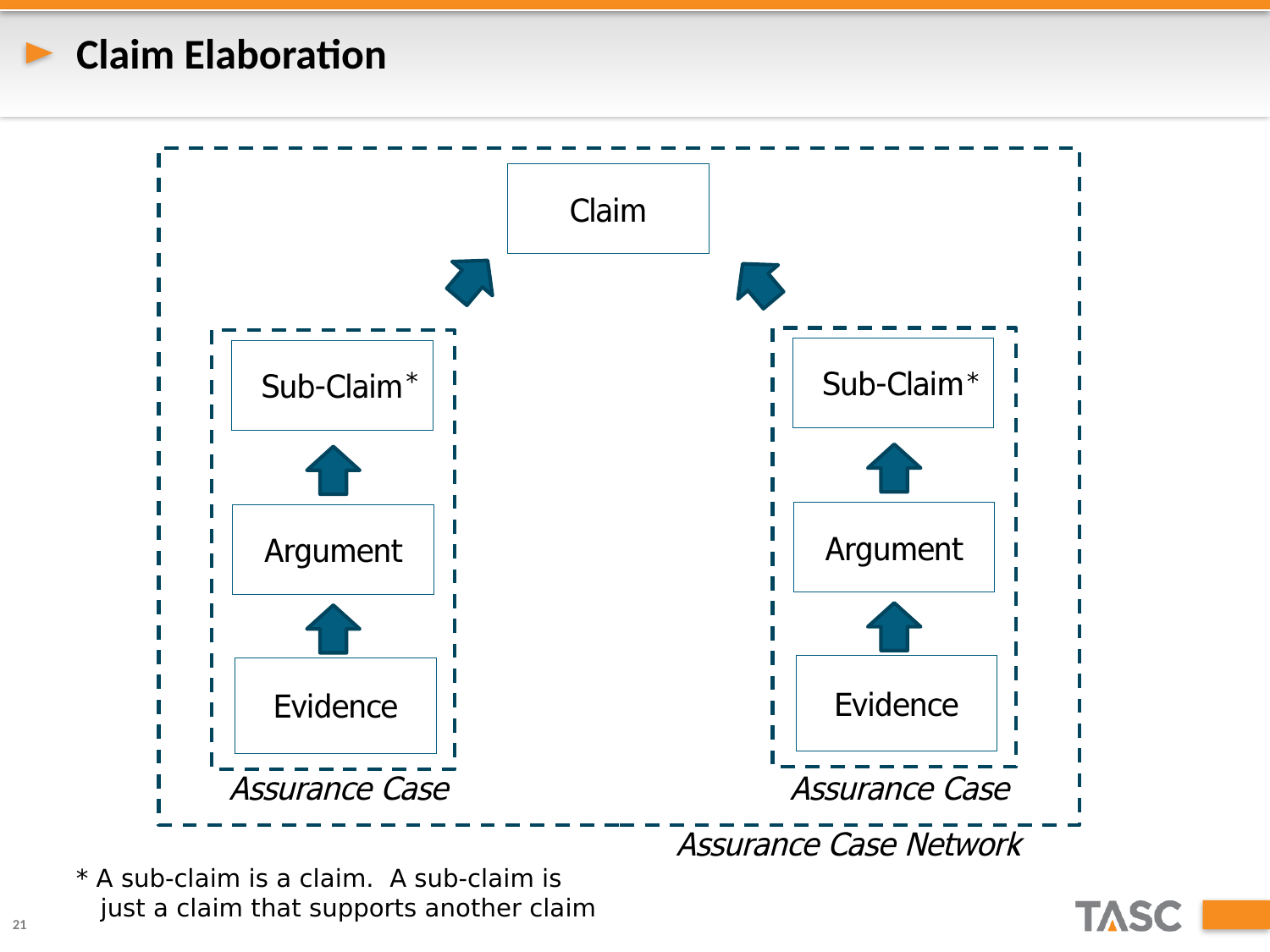

# Claim Elaboration

Claim

Sub-Claim
Sub-Claim
*
*

Argument
Argument

Evidence
Evidence
Assurance Case
Assurance Case
Assurance Case Network
* A sub-claim is a claim.  A sub-claim is just a claim that supports another claim
21